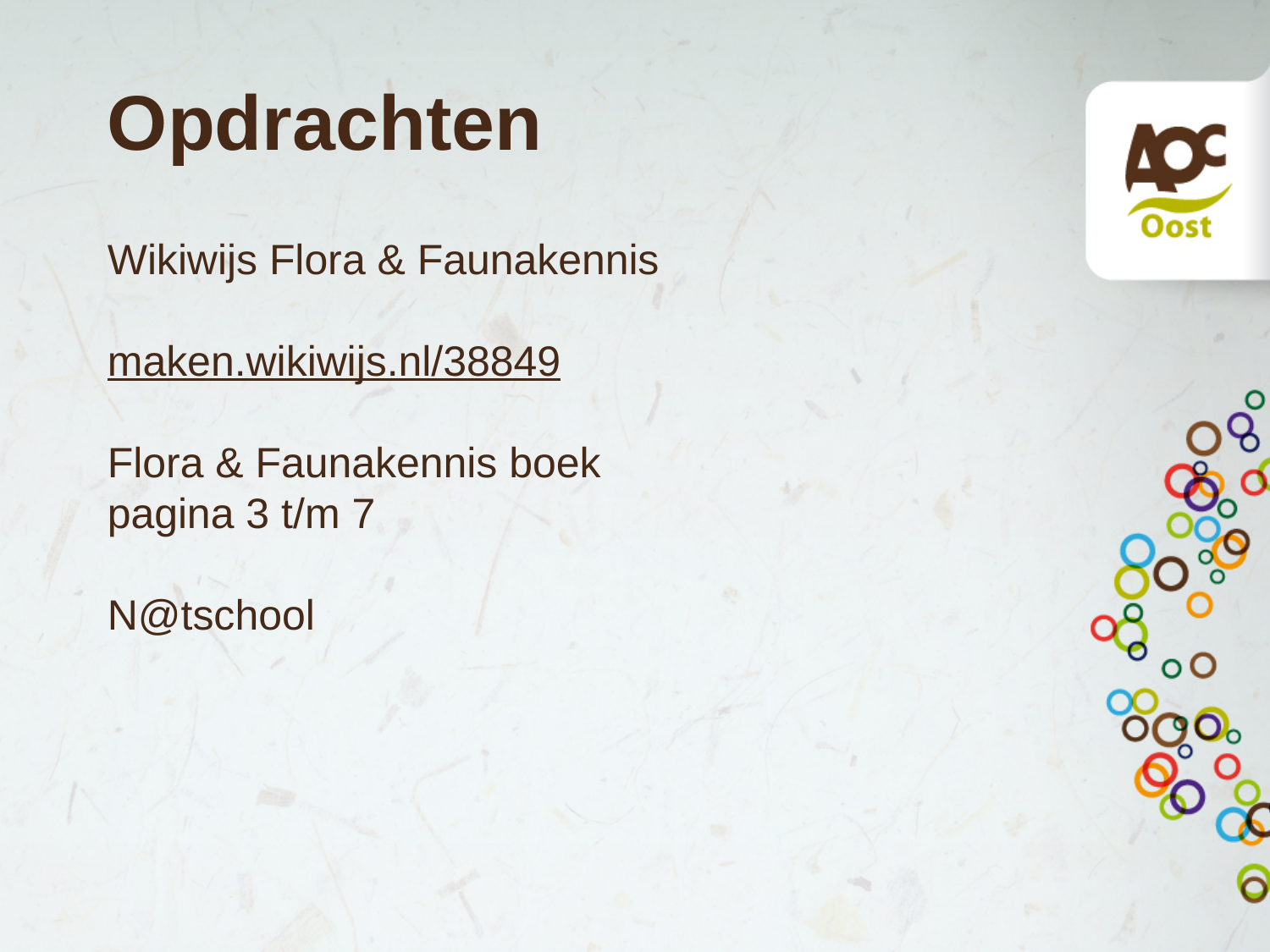

# Opdrachten
Wikiwijs Flora & Faunakennis

maken.wikiwijs.nl/38849

Flora & Faunakennis boek
pagina 3 t/m 7

N@tschool